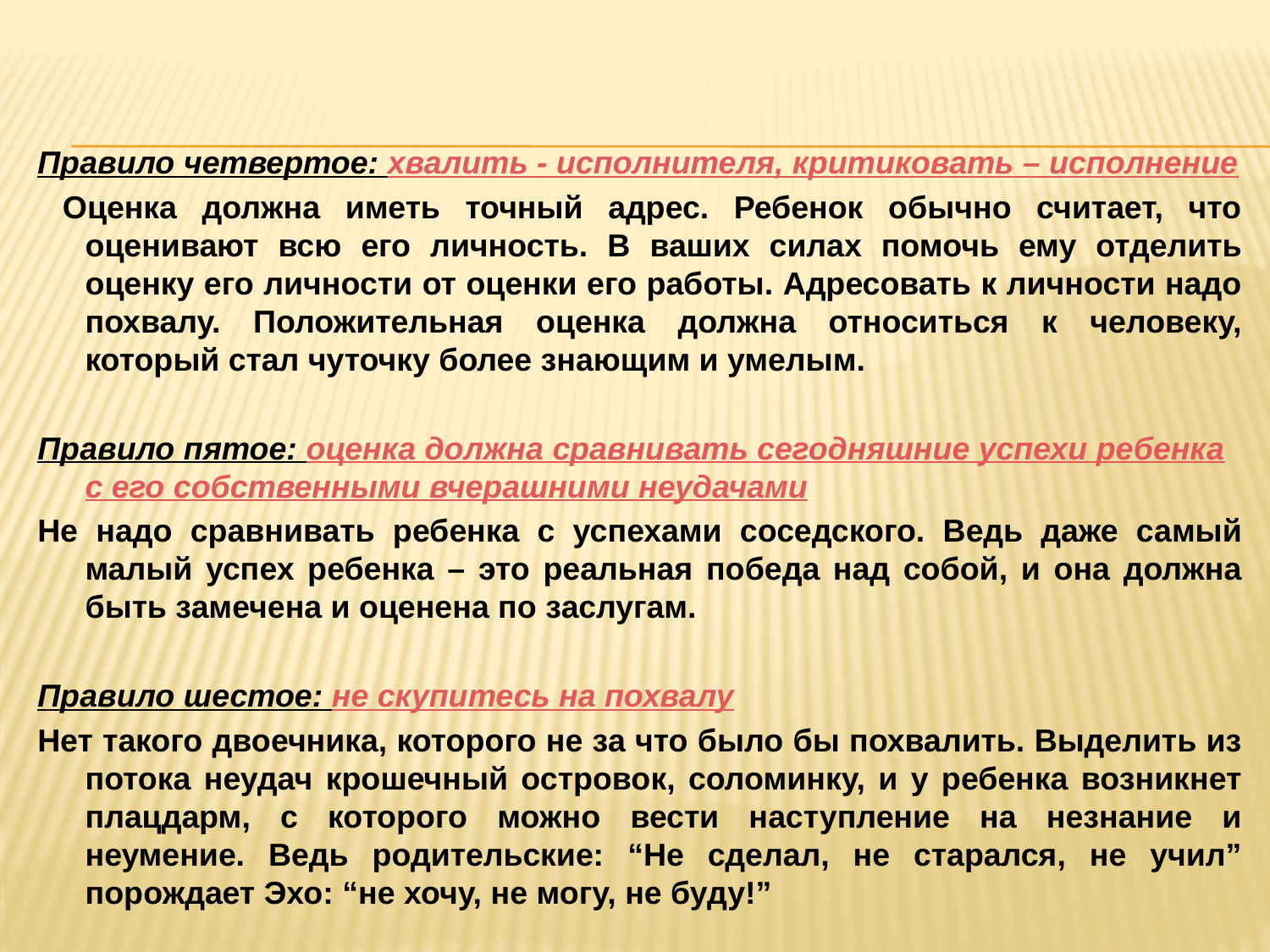

Правило четвертое: хвалить - исполнителя, критиковать – исполнение
 Оценка должна иметь точный адрес. Ребенок обычно считает, что оценивают всю его личность. В ваших силах помочь ему отделить оценку его личности от оценки его работы. Адресовать к личности надо похвалу. Положительная оценка должна относиться к человеку, который стал чуточку более знающим и умелым.

Правило пятое: оценка должна сравнивать сегодняшние успехи ребенка с его собственными вчерашними неудачами
Не надо сравнивать ребенка с успехами соседского. Ведь даже самый малый успех ребенка – это реальная победа над собой, и она должна быть замечена и оценена по заслугам.

Правило шестое: не скупитесь на похвалу
Нет такого двоечника, которого не за что было бы похвалить. Выделить из потока неудач крошечный островок, соломинку, и у ребенка возникнет плацдарм, с которого можно вести наступление на незнание и неумение. Ведь родительские: “Не сделал, не старался, не учил” порождает Эхо: “не хочу, не могу, не буду!”